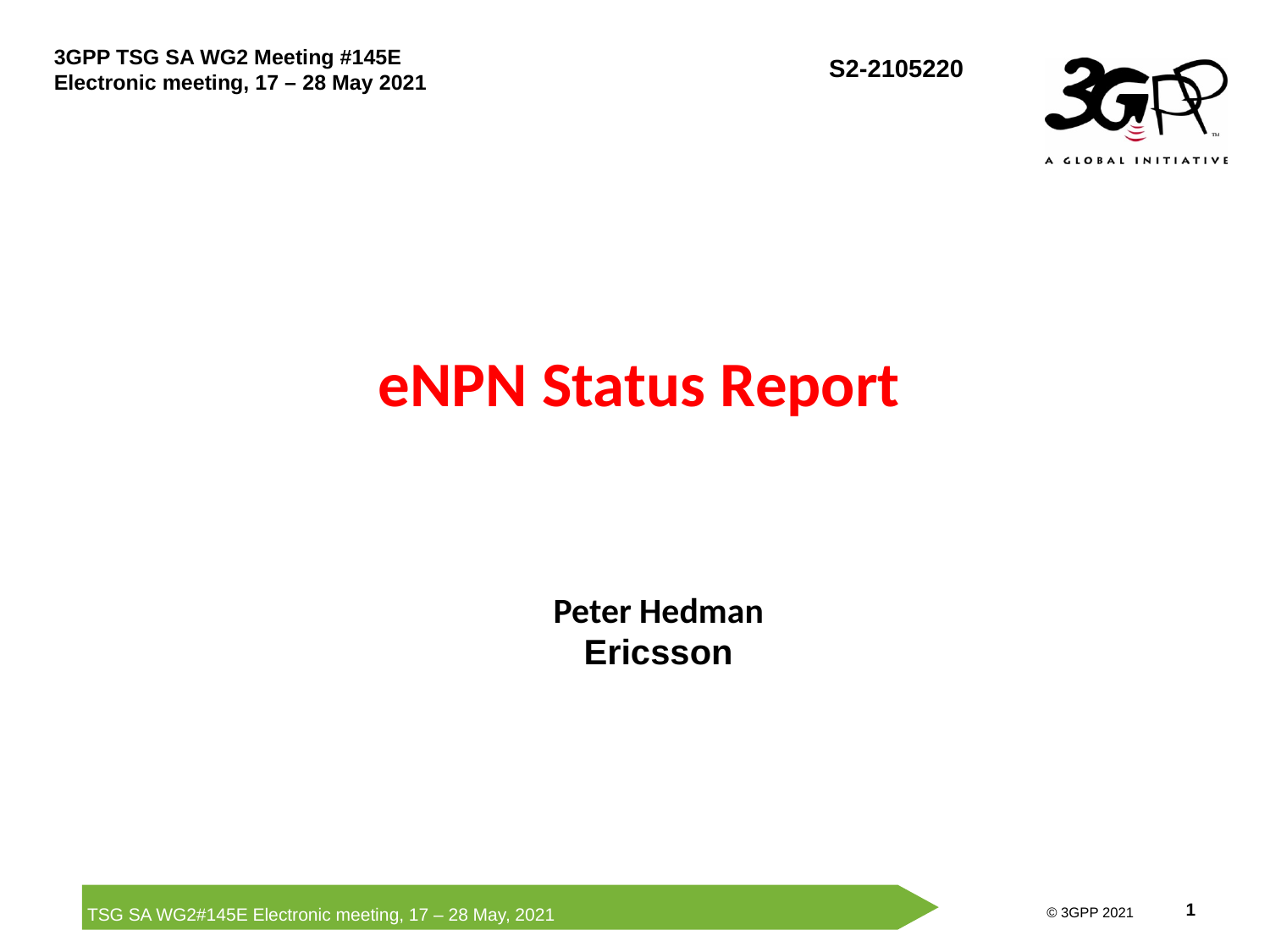

# eNPN Status Report
Peter Hedman
Ericsson